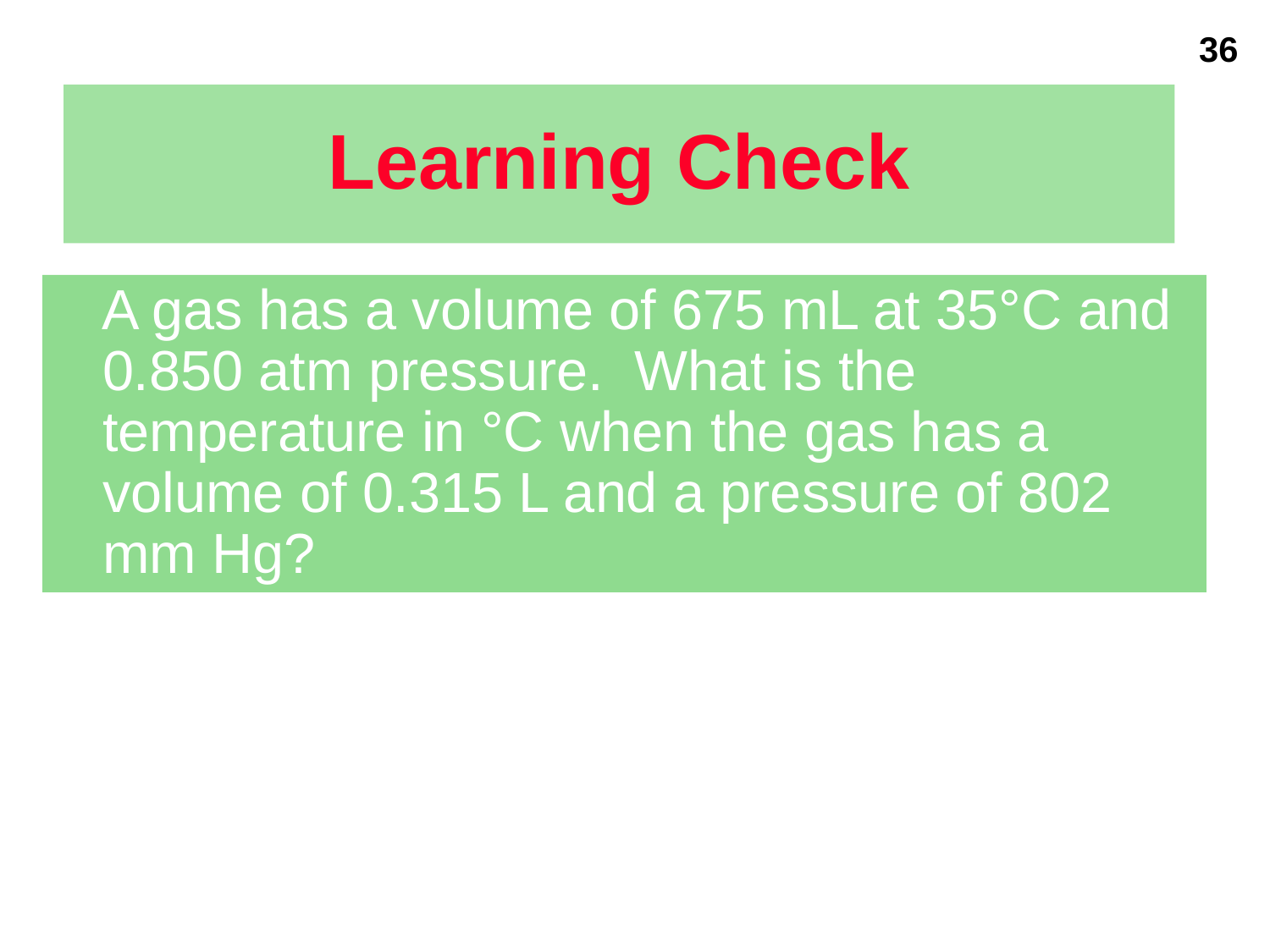

# Learning Check
   A gas has a volume of 675 mL at 35°C and 0.850 atm pressure.  What is the temperature in °C when the gas has a volume of 0.315 L and a pressure of 802 mm Hg?